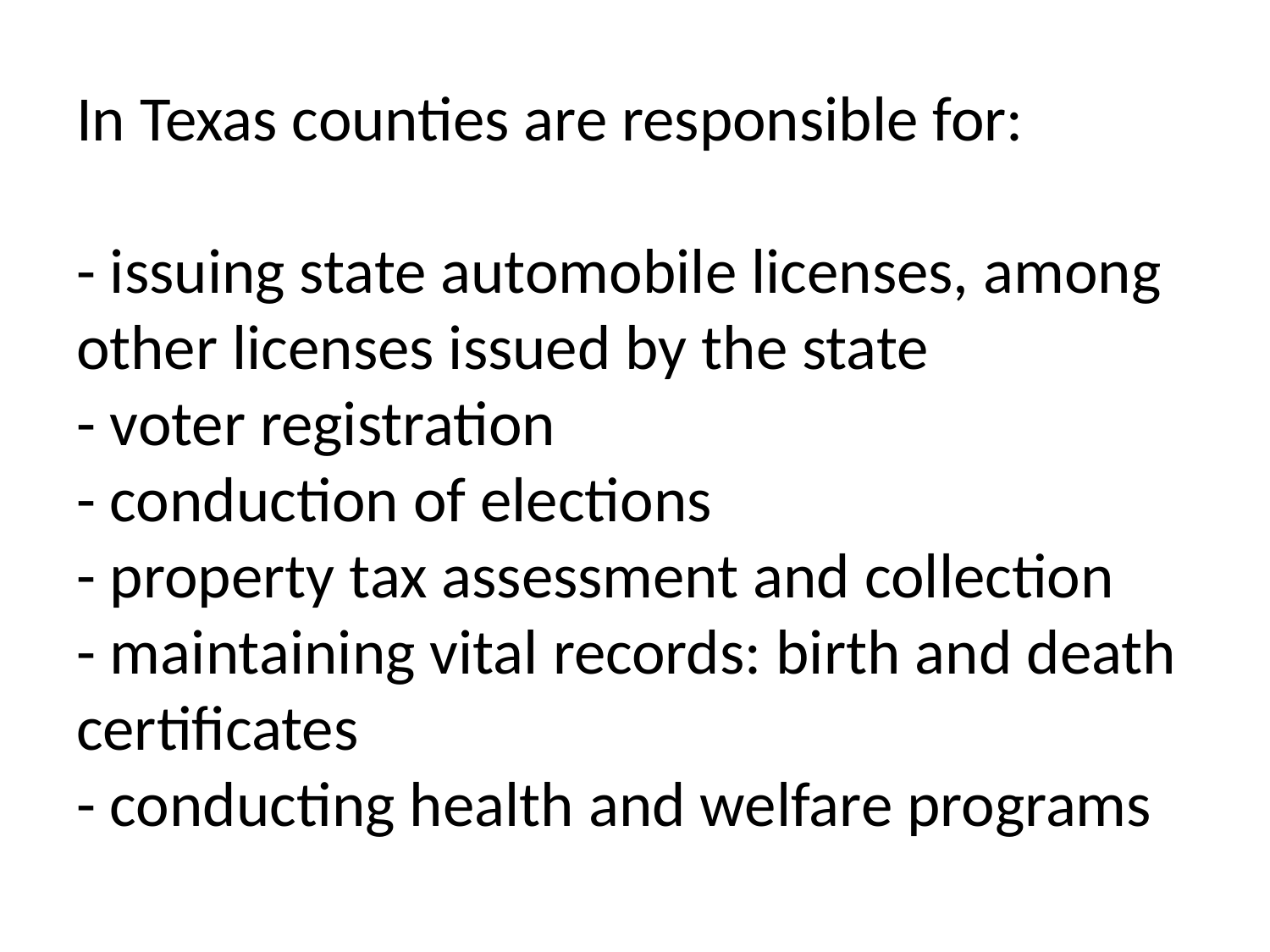

# In Texas counties are responsible for: - issuing state automobile licenses, among other licenses issued by the state - voter registration - conduction of elections - property tax assessment and collection - maintaining vital records: birth and death certificates - conducting health and welfare programs